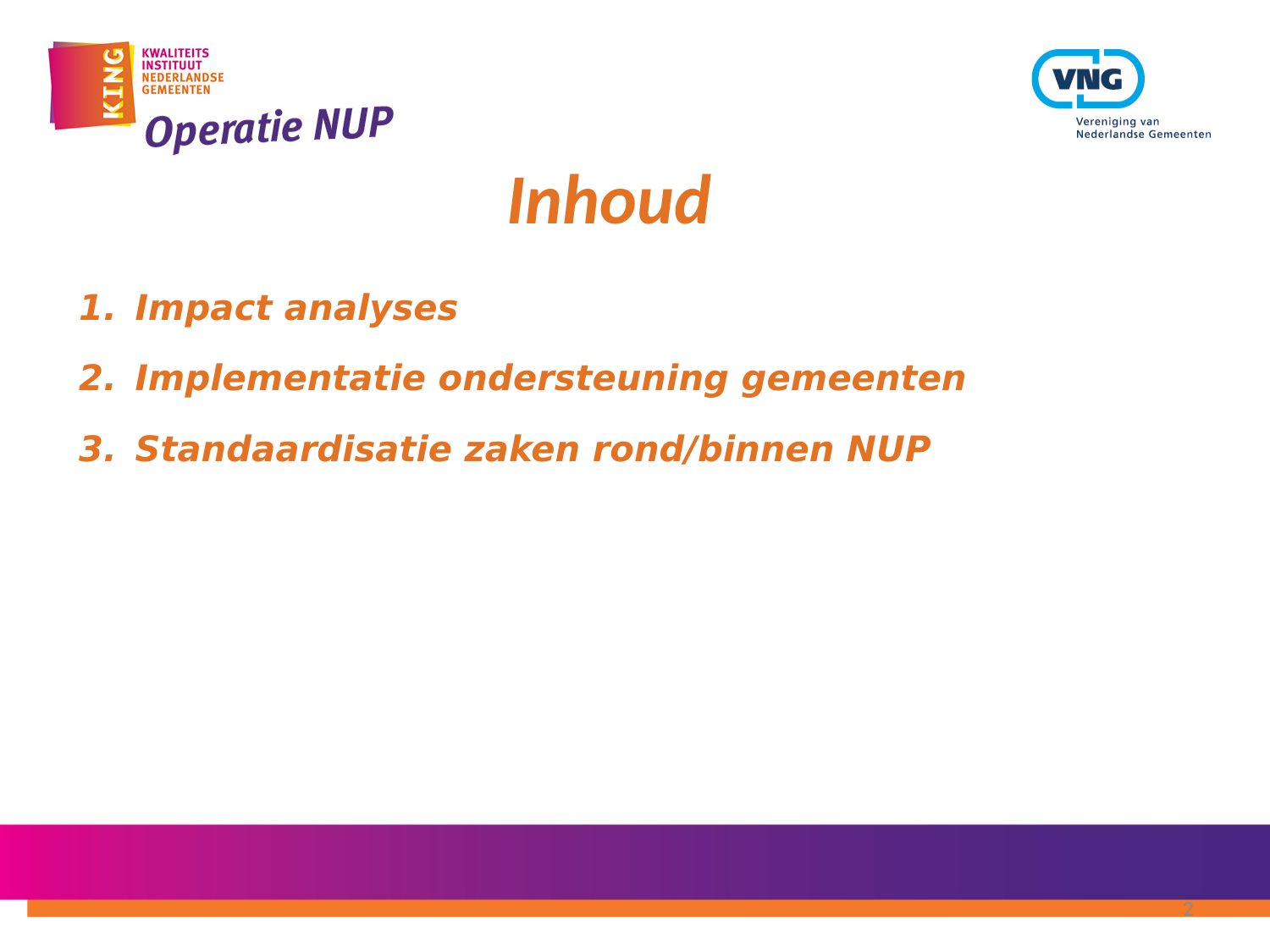

Inhoud
Impact analyses
Implementatie ondersteuning gemeenten
Standaardisatie zaken rond/binnen NUP

2